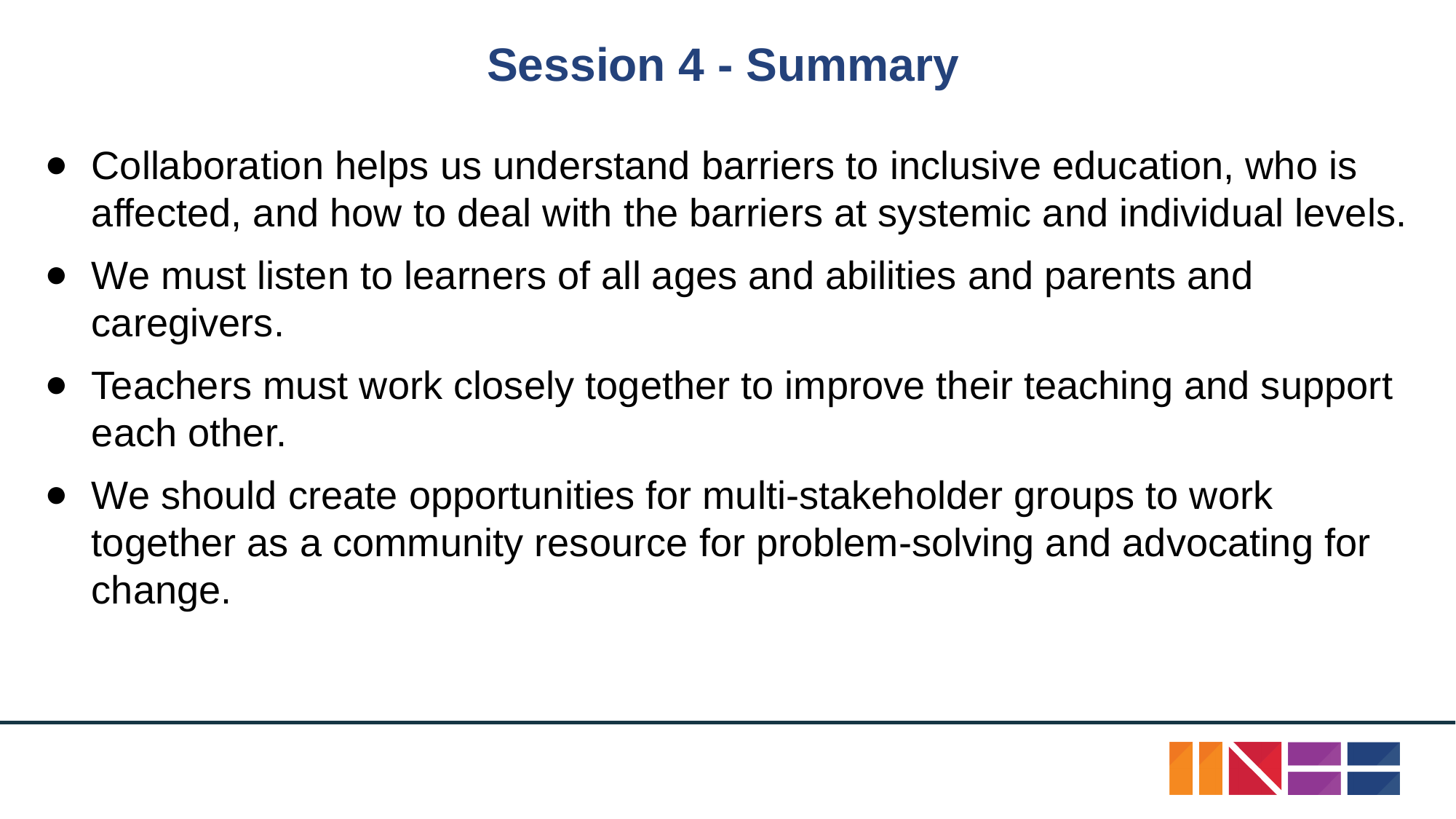

# Session 4 - Summary
Collaboration helps us understand barriers to inclusive education, who is affected, and how to deal with the barriers at systemic and individual levels.
We must listen to learners of all ages and abilities and parents and caregivers.
Teachers must work closely together to improve their teaching and support each other.
We should create opportunities for multi-stakeholder groups to work together as a community resource for problem-solving and advocating for change.